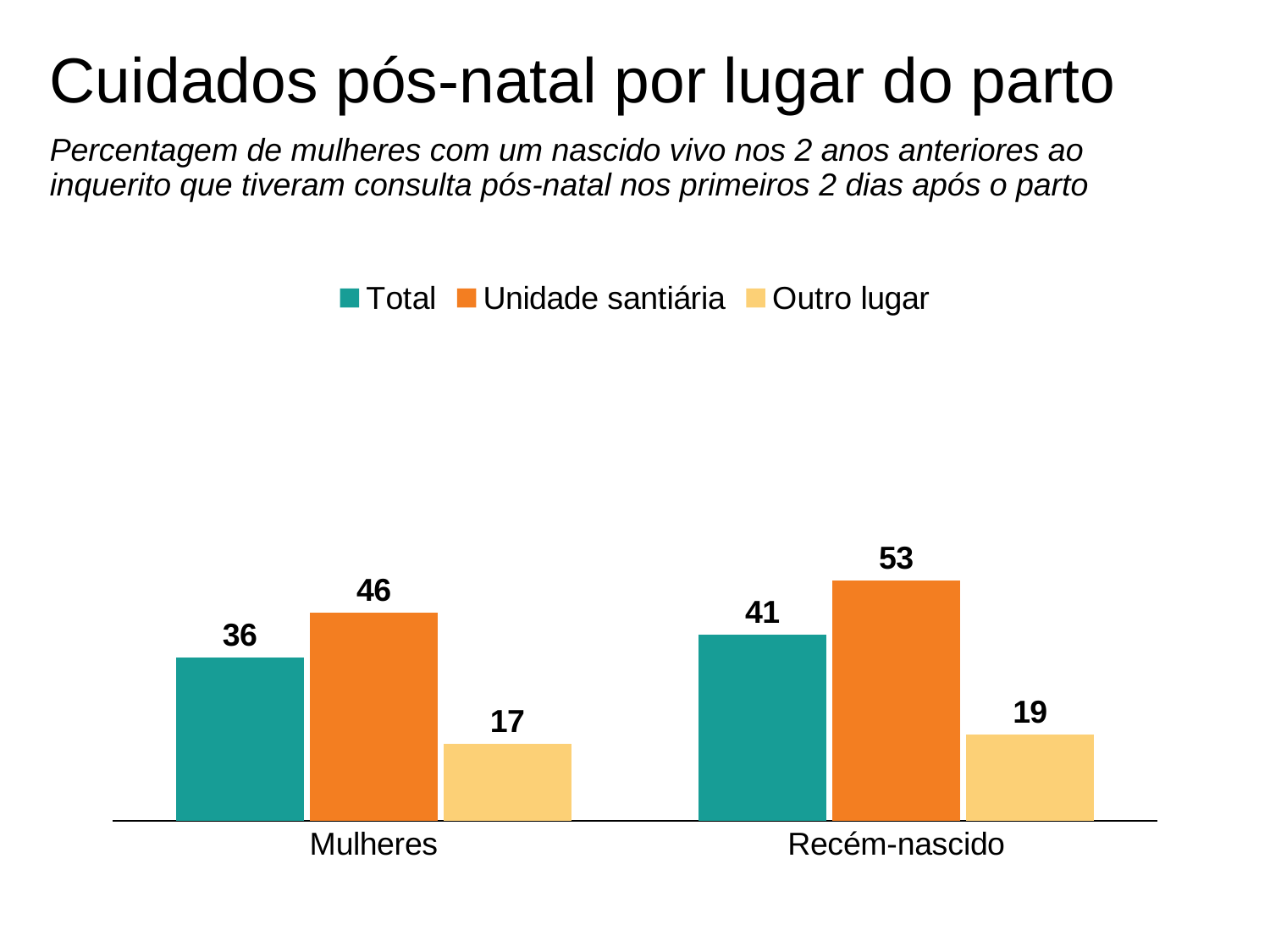

# Cuidados pós-natal por lugar do parto
Percentagem de mulheres com um nascido vivo nos 2 anos anteriores ao inquerito que tiveram consulta pós-natal nos primeiros 2 dias após o parto

### Chart

| Category | Total | Unidade santiária | Outro lugar |
|---|---|---|---|
| Mulheres | 36.0 | 46.0 | 17.0 |
| Recém-nascido | 41.0 | 53.0 | 19.0 |